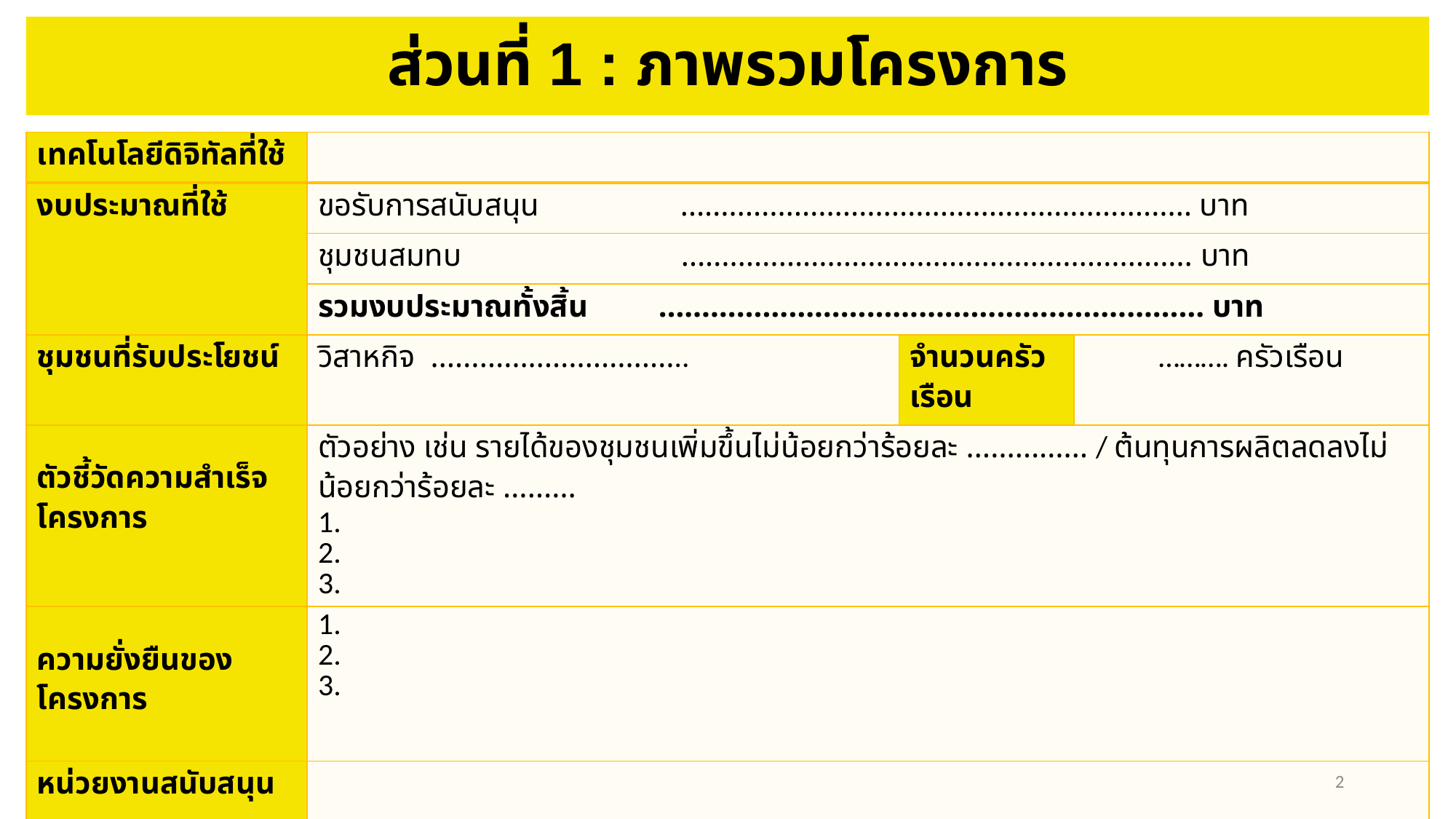

# ส่วนที่ 1 : ภาพรวมโครงการ
| เทคโนโลยีดิจิทัลที่ใช้ |  |  |  |
| --- | --- | --- | --- |
| งบประมาณที่ใช้ | ขอรับการสนับสนุน ……………………………………………………… บาท |  |  |
|  | ชุมชนสมทบ ……………………………………………………… บาท |  |  |
|  | รวมงบประมาณทั้งสิ้น ……………………………………………………… บาท |  |  |
| ชุมชนที่รับประโยชน์ | วิสาหกิจ ………………………….. | จำนวนครัวเรือน | ………. ครัวเรือน |
| ตัวชี้วัดความสำเร็จโครงการ | ตัวอย่าง เช่น รายได้ของชุมชนเพิ่มขึ้นไม่น้อยกว่าร้อยละ …………… / ต้นทุนการผลิตลดลงไม่น้อยกว่าร้อยละ ……… 1. 2. 3. |  |  |
| ความยั่งยืนของโครงการ | 1. 2. 3. |  |  |
| หน่วยงานสนับสนุน |  | 4. อบต.ควนรู 5. มทร.ศรีวิชัย 6. ม.สงขลานครินทร์ |  |
| ระยะเวลาดำเนินการ |  |  |  |
2